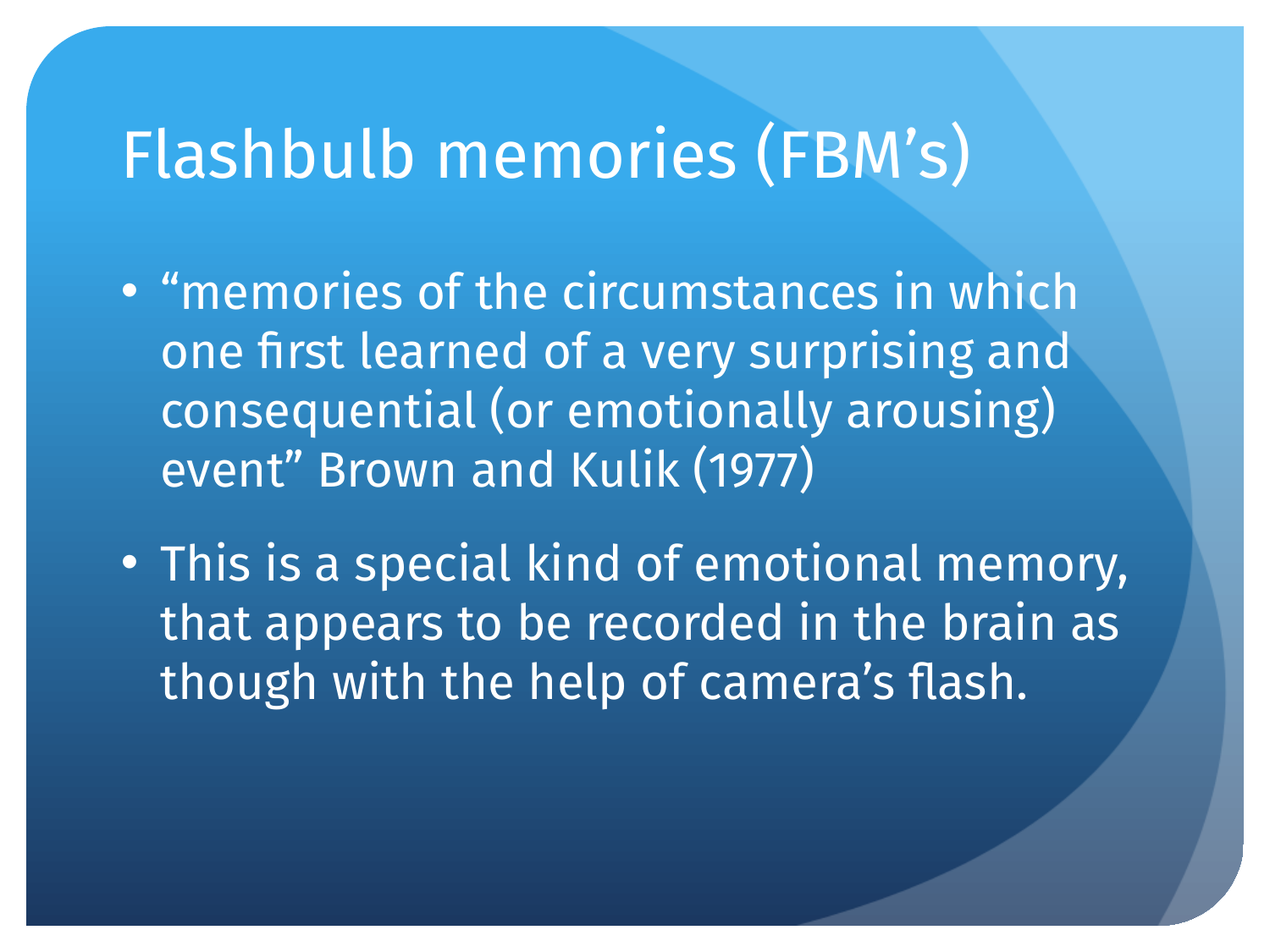

# Flashbulb memories (FBM’s)
“memories of the circumstances in which one first learned of a very surprising and consequential (or emotionally arousing) event” Brown and Kulik (1977)
This is a special kind of emotional memory, that appears to be recorded in the brain as though with the help of camera’s flash.